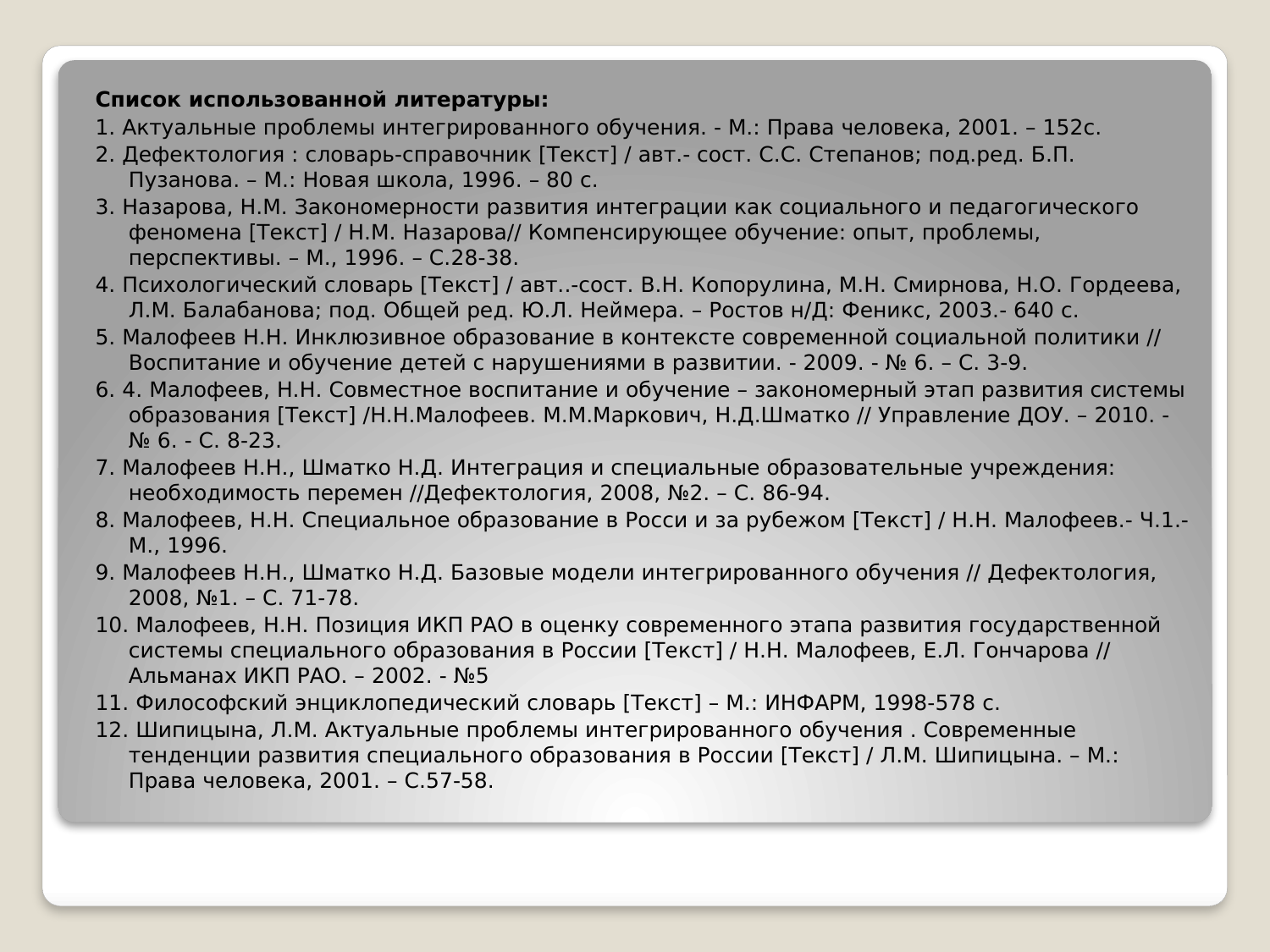

Список использованной литературы:
1. Актуальные проблемы интегрированного обучения. - М.: Права человека, 2001. – 152с.
2. Дефектология : словарь-справочник [Текст] / авт.- сост. С.С. Степанов; под.ред. Б.П. Пузанова. – М.: Новая школа, 1996. – 80 с.
3. Назарова, Н.М. Закономерности развития интеграции как социального и педагогического феномена [Текст] / Н.М. Назарова// Компенсирующее обучение: опыт, проблемы, перспективы. – М., 1996. – С.28-38.
4. Психологический словарь [Текст] / авт..-сост. В.Н. Копорулина, М.Н. Смирнова, Н.О. Гордеева, Л.М. Балабанова; под. Общей ред. Ю.Л. Неймера. – Ростов н/Д: Феникс, 2003.- 640 с.
5. Малофеев Н.Н. Инклюзивное образование в контексте современной социальной политики // Воспитание и обучение детей с нарушениями в развитии. - 2009. - № 6. – С. 3-9.
6. 4. Малофеев, Н.Н. Совместное воспитание и обучение – закономерный этап развития системы образования [Текст] /Н.Н.Малофеев. М.М.Маркович, Н.Д.Шматко // Управление ДОУ. – 2010. - № 6. - С. 8-23.
7. Малофеев Н.Н., Шматко Н.Д. Интеграция и специальные образовательные учреждения: необходимость перемен //Дефектология, 2008, №2. – С. 86-94.
8. Малофеев, Н.Н. Специальное образование в Росси и за рубежом [Текст] / Н.Н. Малофеев.- Ч.1.- М., 1996.
9. Малофеев Н.Н., Шматко Н.Д. Базовые модели интегрированного обучения // Дефектология, 2008, №1. – С. 71-78.
10. Малофеев, Н.Н. Позиция ИКП РАО в оценку современного этапа развития государственной системы специального образования в России [Текст] / Н.Н. Малофеев, Е.Л. Гончарова // Альманах ИКП РАО. – 2002. - №5
11. Философский энциклопедический словарь [Текст] – М.: ИНФАРМ, 1998-578 с.
12. Шипицына, Л.М. Актуальные проблемы интегрированного обучения . Современные тенденции развития специального образования в России [Текст] / Л.М. Шипицына. – М.: Права человека, 2001. – С.57-58.